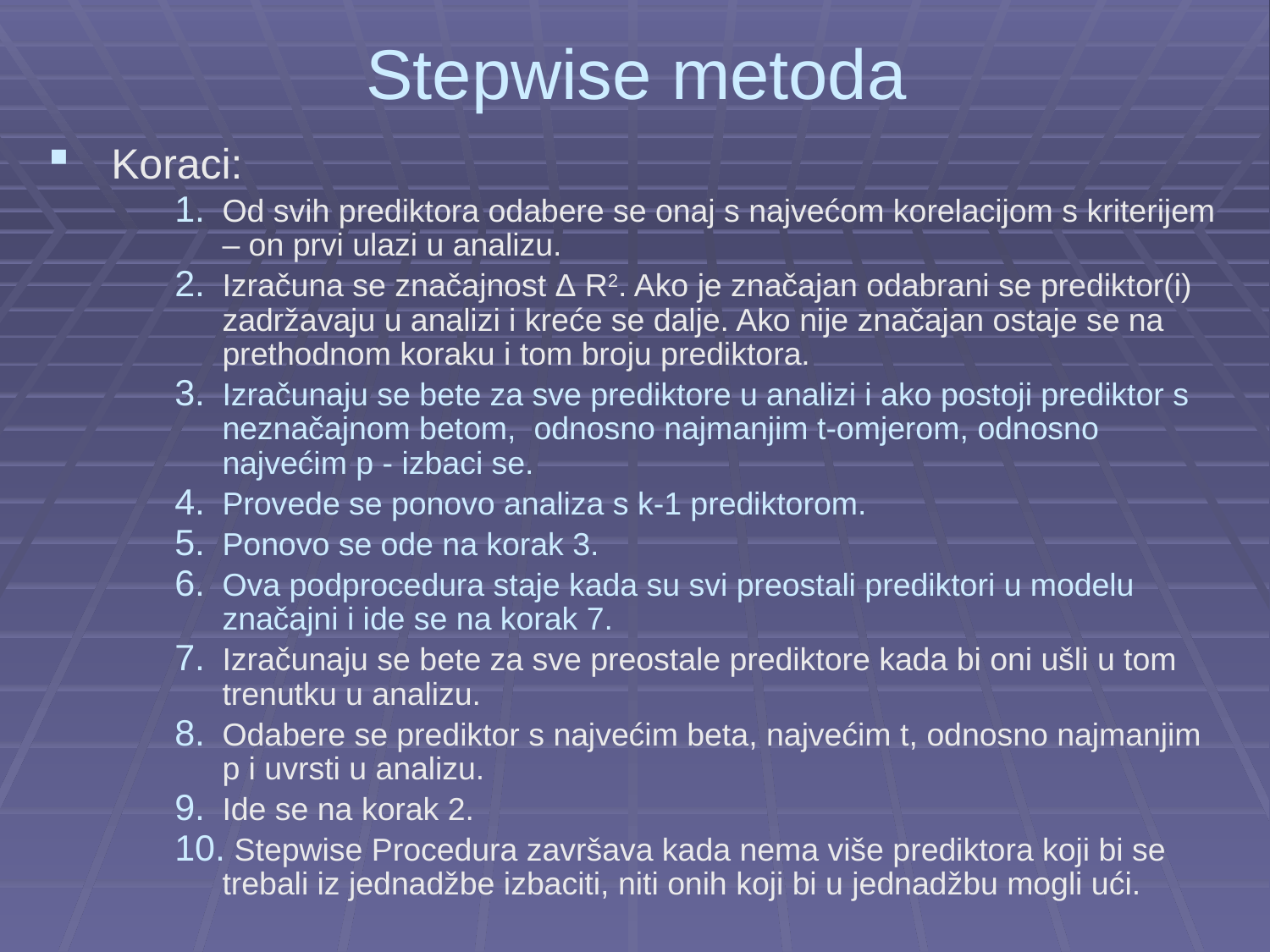

# Stepwise metoda
Koraci:
Od svih prediktora odabere se onaj s najvećom korelacijom s kriterijem – on prvi ulazi u analizu.
Izračuna se značajnost Δ R2. Ako je značajan odabrani se prediktor(i) zadržavaju u analizi i kreće se dalje. Ako nije značajan ostaje se na prethodnom koraku i tom broju prediktora.
Izračunaju se bete za sve prediktore u analizi i ako postoji prediktor s neznačajnom betom,  odnosno najmanjim t-omjerom, odnosno najvećim p - izbaci se.
Provede se ponovo analiza s k-1 prediktorom.
Ponovo se ode na korak 3.
Ova podprocedura staje kada su svi preostali prediktori u modelu značajni i ide se na korak 7.
Izračunaju se bete za sve preostale prediktore kada bi oni ušli u tom trenutku u analizu.
Odabere se prediktor s najvećim beta, najvećim t, odnosno najmanjim p i uvrsti u analizu.
Ide se na korak 2.
 Stepwise Procedura završava kada nema više prediktora koji bi se trebali iz jednadžbe izbaciti, niti onih koji bi u jednadžbu mogli ući.